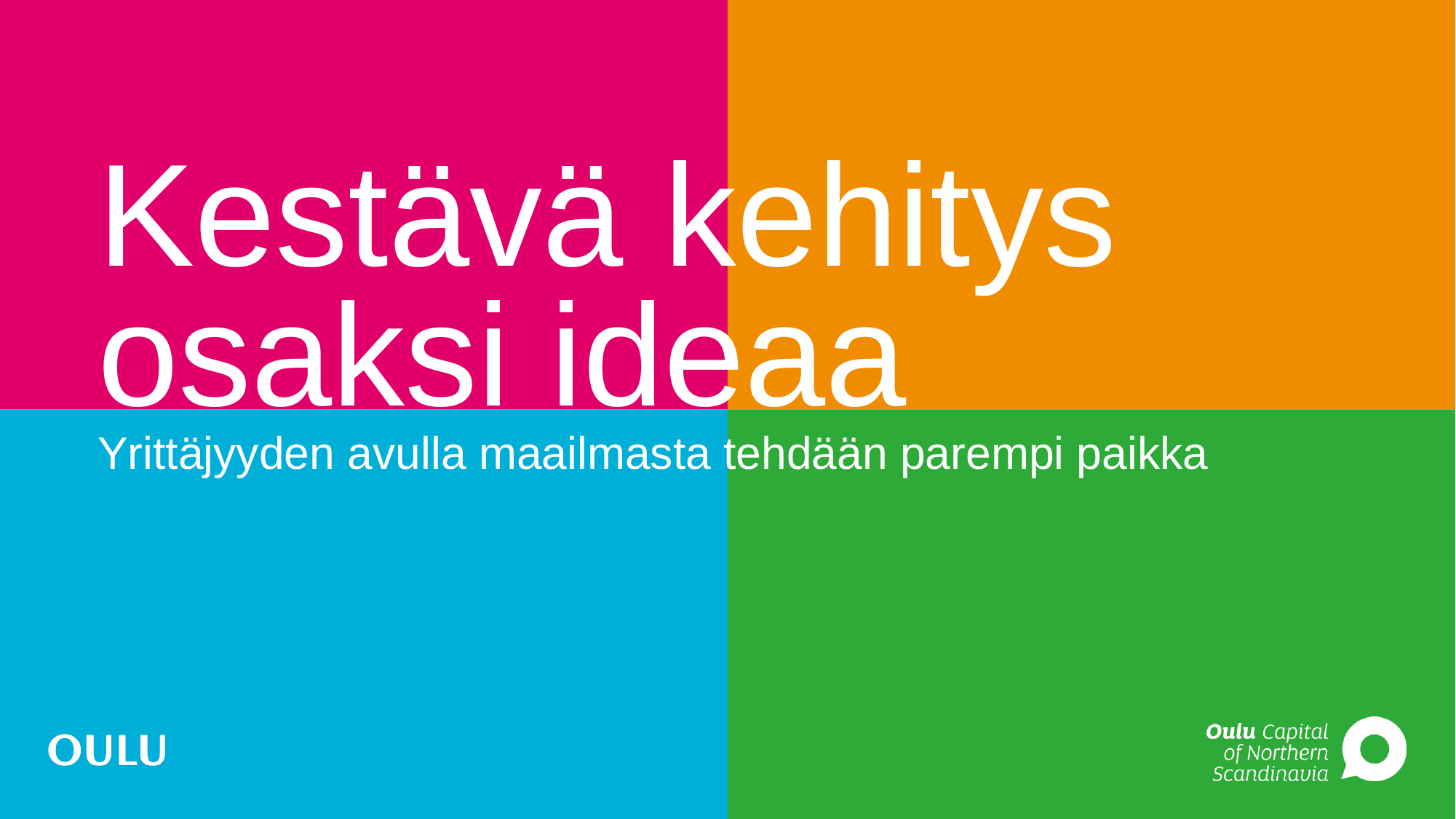

# Kestävä kehitys osaksi ideaa
Yrittäjyyden avulla maailmasta tehdään parempi paikka